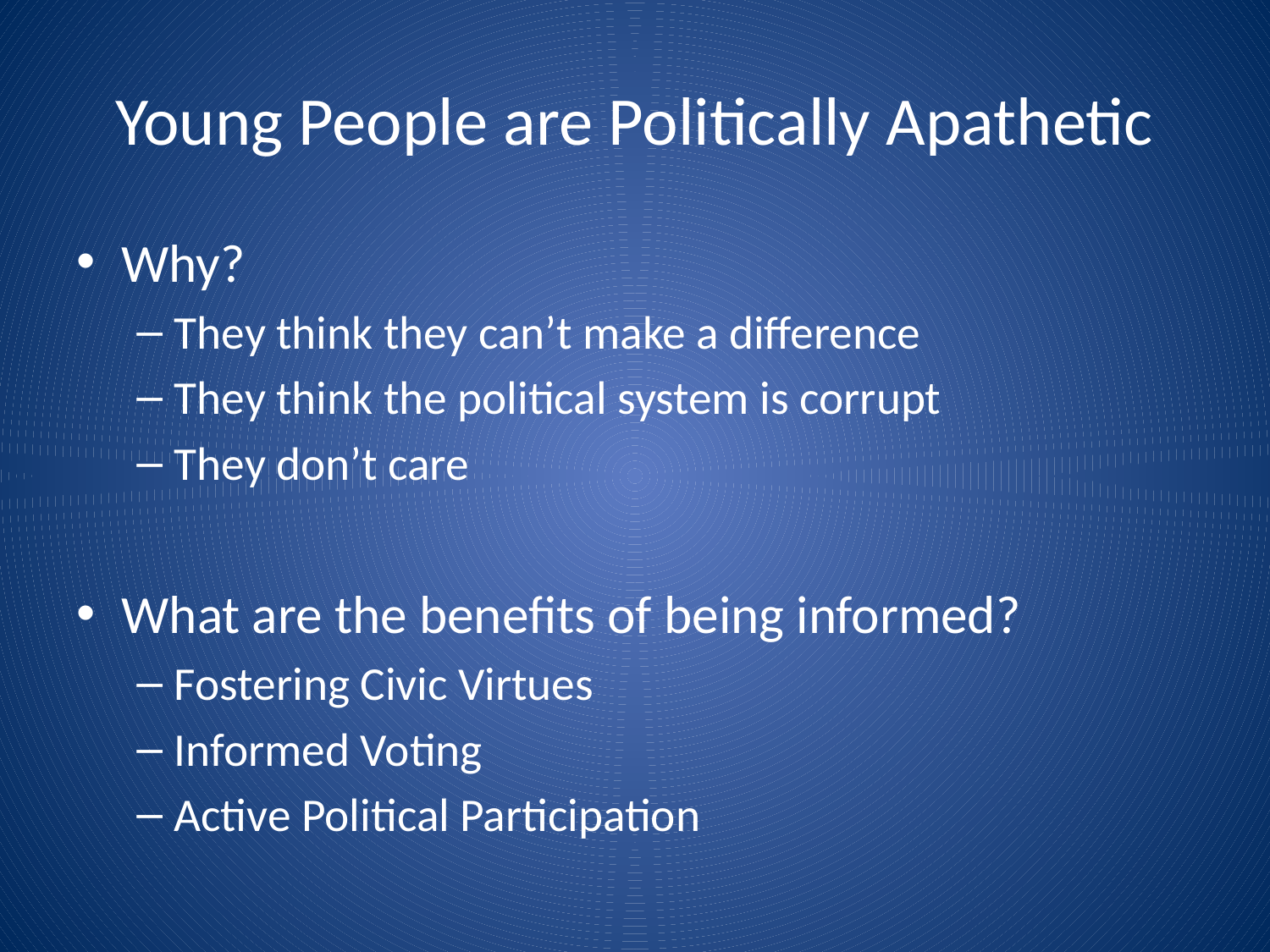

# Young People are Politically Apathetic
Why?
They think they can’t make a difference
They think the political system is corrupt
They don’t care

What are the benefits of being informed?
Fostering Civic Virtues
Informed Voting
Active Political Participation